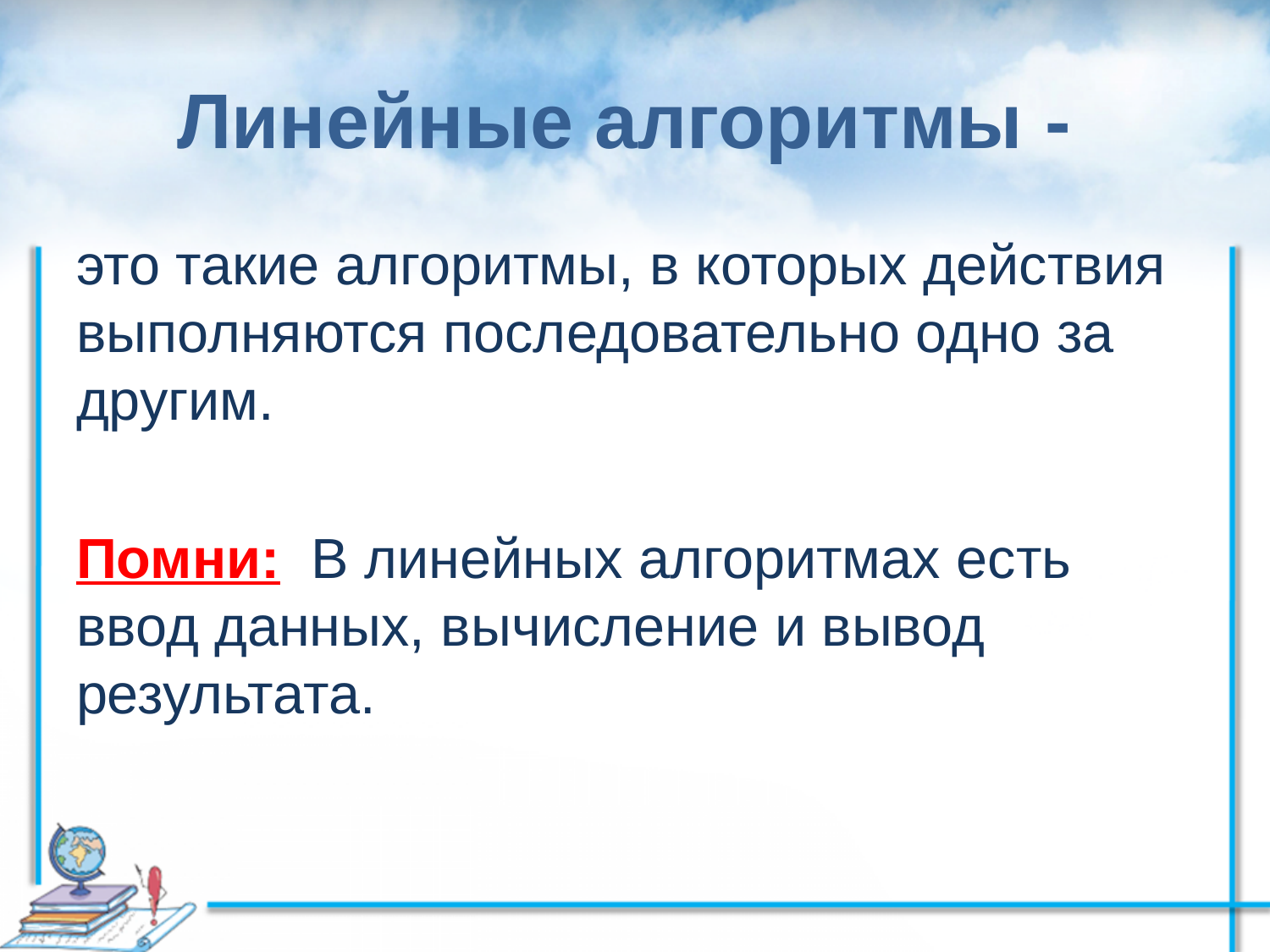

# Линейные алгоритмы -
это такие алгоритмы, в которых действия выполняются последовательно одно за другим.

Помни:  В линейных алгоритмах есть ввод данных, вычисление и вывод результата.